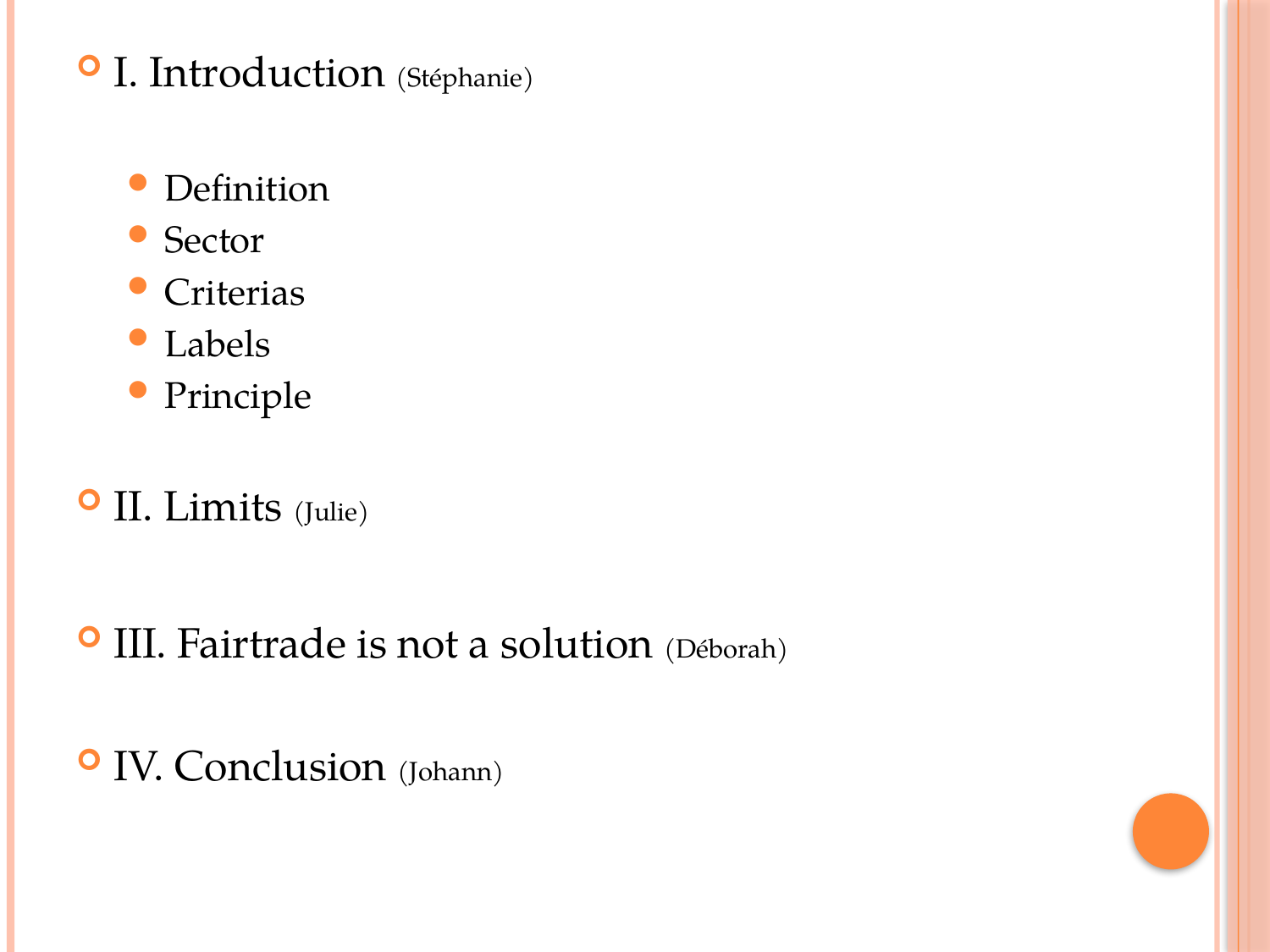

I. Introduction (Stéphanie)

Definition
Sector
Criterias
Labels
Principle

II. Limits (Julie)

III. Fairtrade is not a solution (Déborah)

IV. Conclusion (Johann)